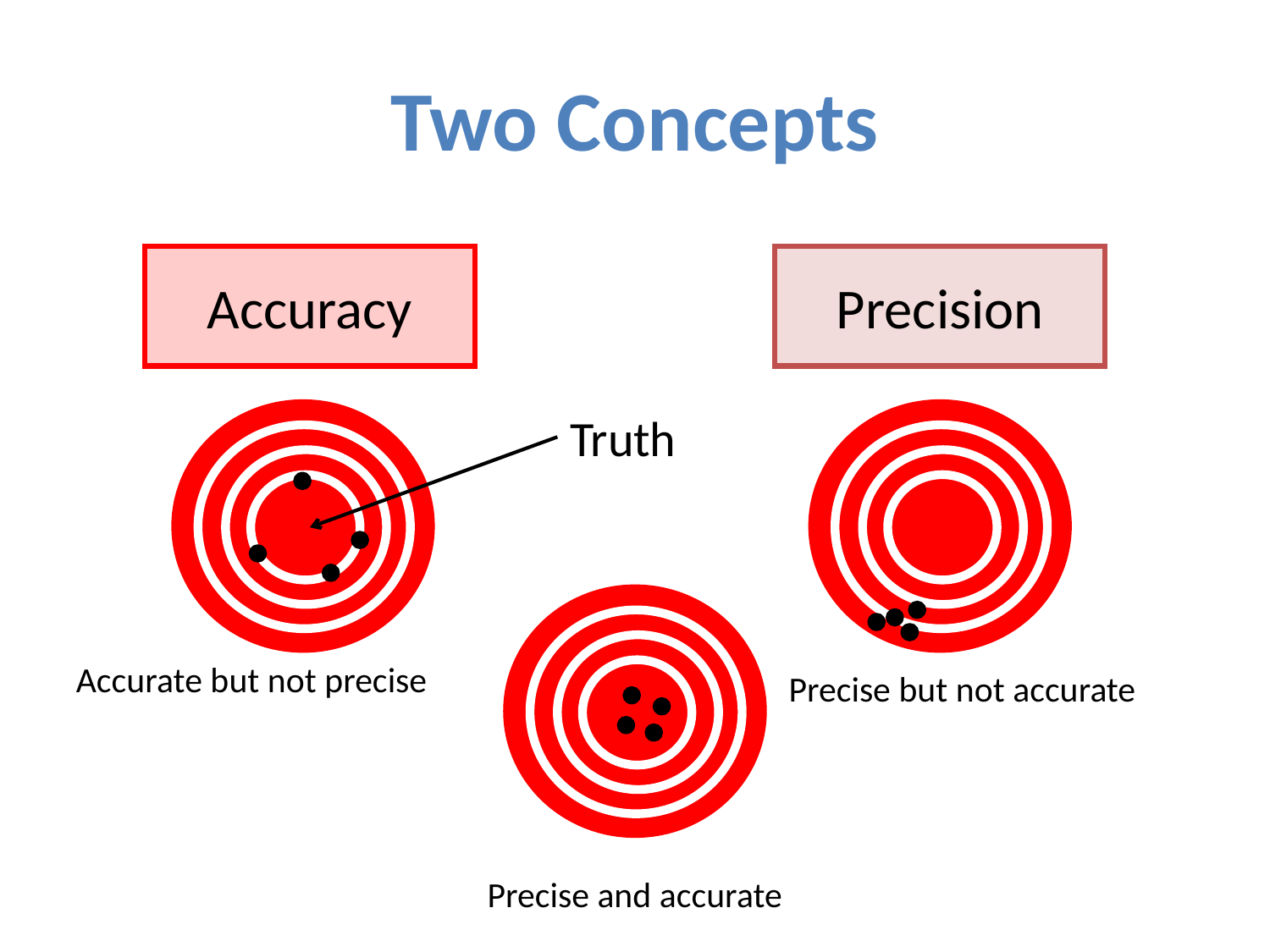

Two Concepts
Accuracy
Precision

Truth

Accurate but not precise
Precise but not accurate

Precise and accurate